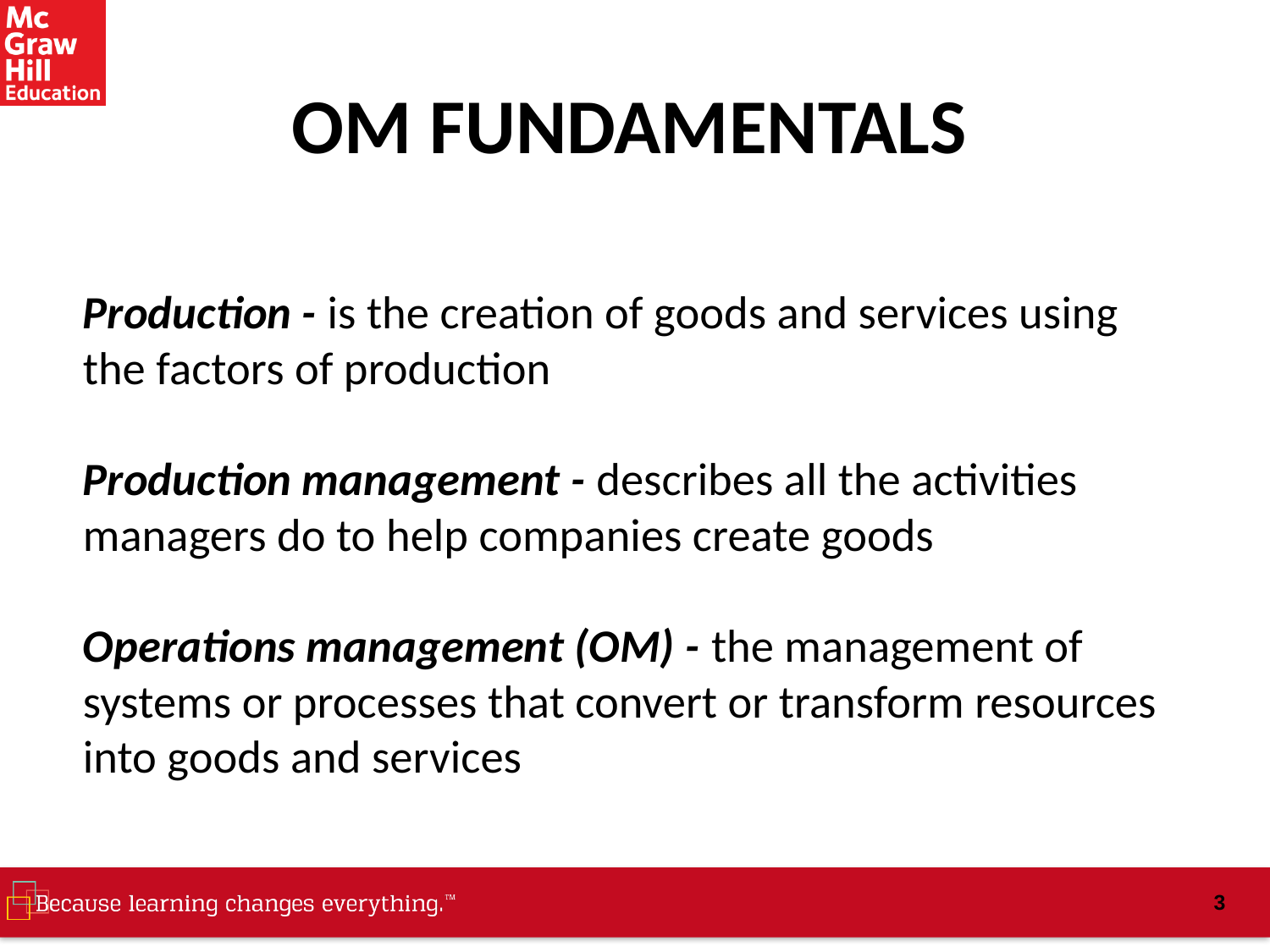

# OM FUNDAMENTALS
Production - is the creation of goods and services using the factors of production

Production management - describes all the activities managers do to help companies create goods

Operations management (OM) - the management of systems or processes that convert or transform resources into goods and services